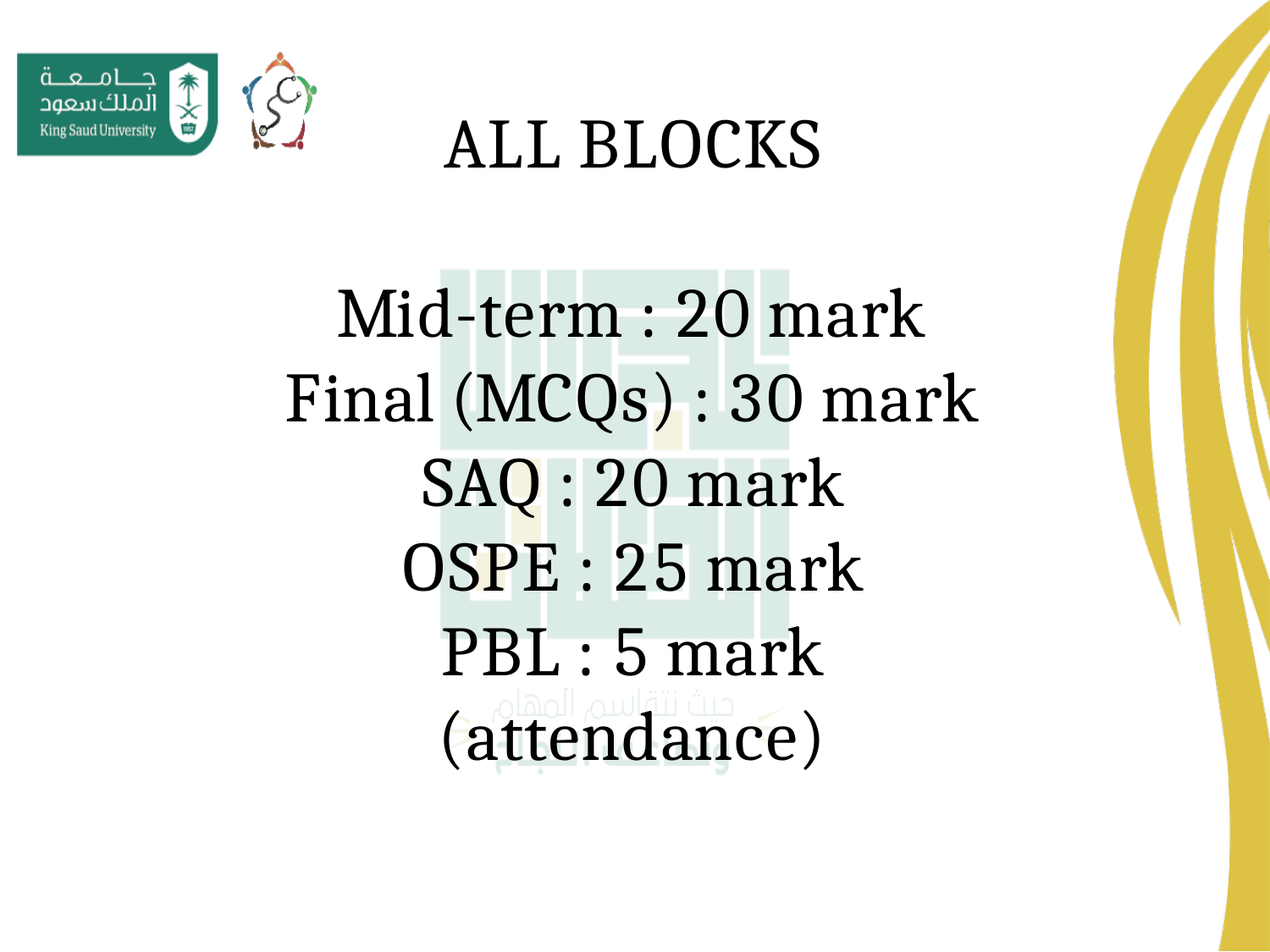

ALL BLOCKS

Mid-term : 20 mark
Final (MCQs) : 30 mark
SAQ : 20 mark
OSPE : 25 mark
PBL : 5 mark (attendance)